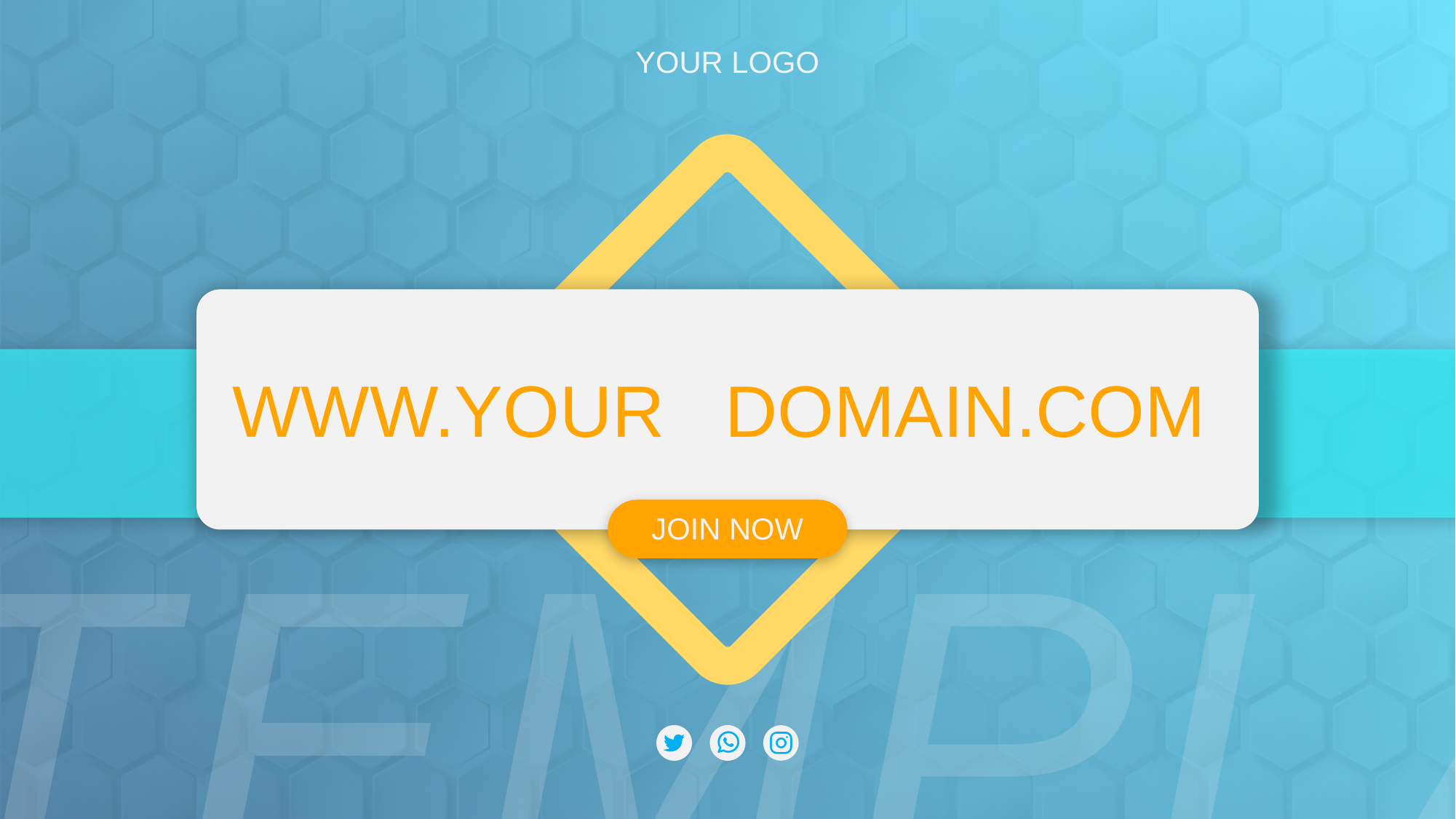

YOUR LOGO

WWW.YOUR
DOMAIN.COM
TEMPLATE

JOIN NOW